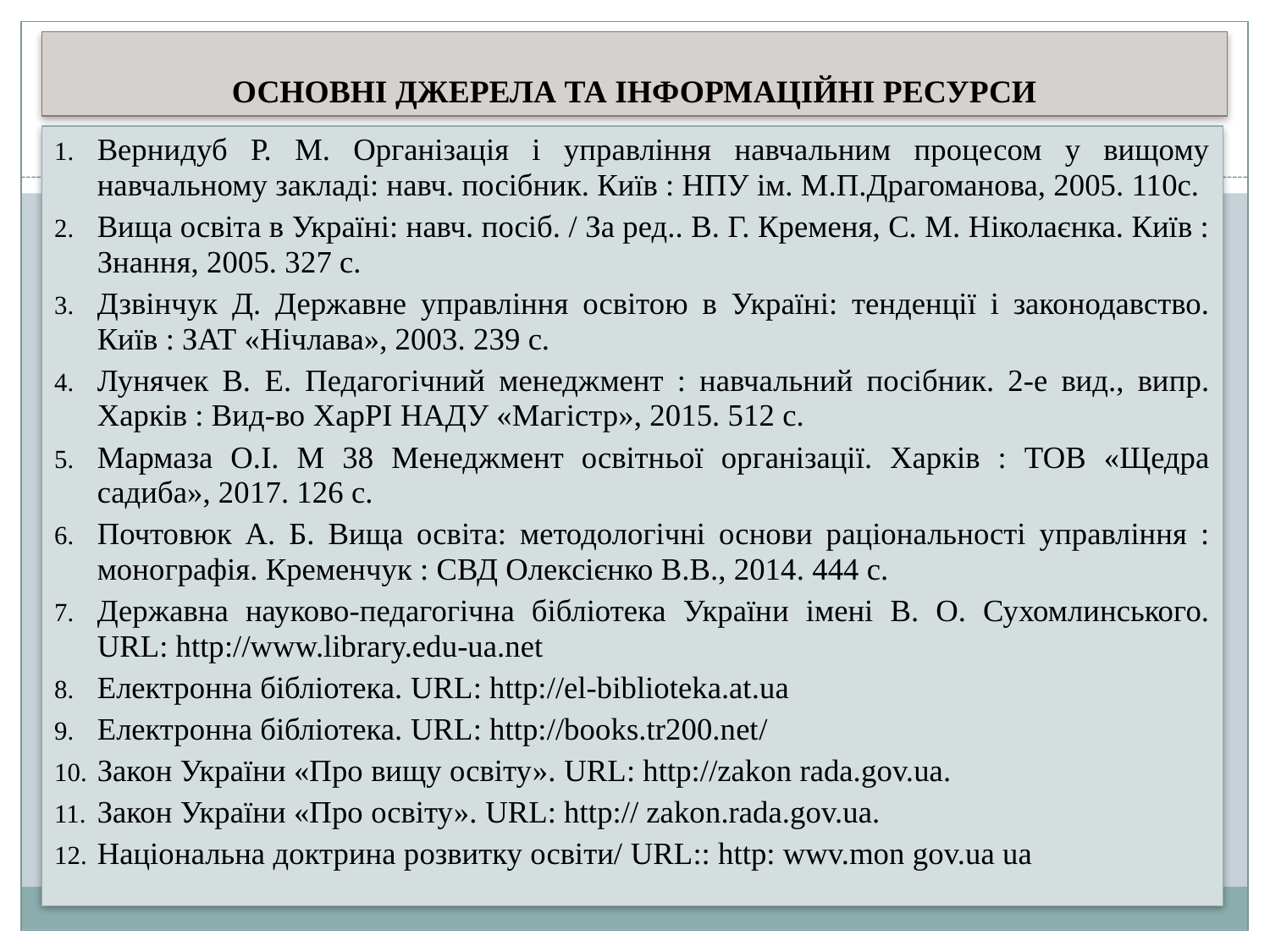

# ОСНОВНІ ДЖЕРЕЛА ТА ІНФОРМАЦІЙНІ РЕСУРСИ
Вернидуб Р. М. Організація і управління навчальним процесом у вищому навчальному закладі: навч. посібник. Київ : НПУ ім. М.П.Драгоманова, 2005. 110с.
Вища освіта в Україні: навч. посіб. / За ред.. В. Г. Кременя, С. М. Ніколаєнка. Київ : Знання, 2005. 327 с.
Дзвінчук Д. Державне управління освітою в Україні: тенденції і законодавство. Київ : ЗАТ «Нічлава», 2003. 239 с.
Лунячек В. Е. Педагогічний менеджмент : навчальний посібник. 2-е вид., випр. Харків : Вид-во ХарРІ НАДУ «Магістр», 2015. 512 с.
Мармаза О.І. М 38 Менеджмент освітньої організації. Харків : ТОВ «Щедра садиба», 2017. 126 с.
Почтовюк А. Б. Вища освіта: методологічні основи раціональності управління : монографія. Кременчук : СВД Олексієнко В.В., 2014. 444 с.
Державна науково-педагогічна бібліотека України імені В. О. Сухомлинського. URL: http://www.library.edu-ua.net
Електронна бібліотека. URL: http://el-biblioteka.at.ua
Електронна бібліотека. URL: http://books.tr200.net/
Закон України «Про вищу освіту». URL: http://zakon rada.gov.ua.
Закон України «Про освіту». URL: http:// zakon.rada.gov.ua.
Національна доктрина розвитку освіти/ URL:: http: wwv.mon gov.ua ua